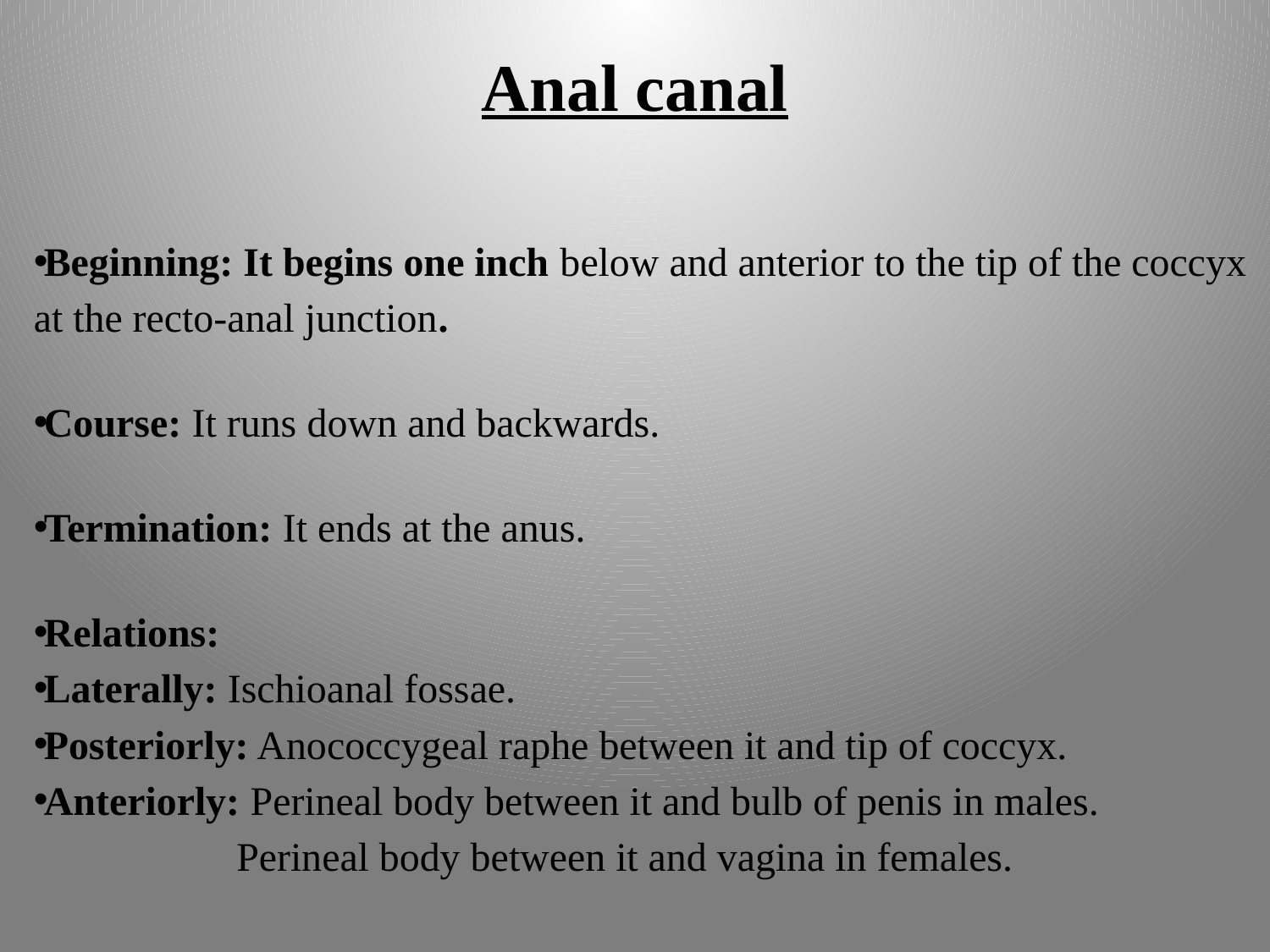

# Anal canal

Beginning: It begins one inch below and anterior to the tip of the coccyx at the recto-anal junction.

Course: It runs down and backwards.

Termination: It ends at the anus.

Relations:
Laterally: Ischioanal fossae.
Posteriorly: Anococcygeal raphe between it and tip of coccyx.
Anteriorly: Perineal body between it and bulb of penis in males.
                    Perineal body between it and vagina in females.